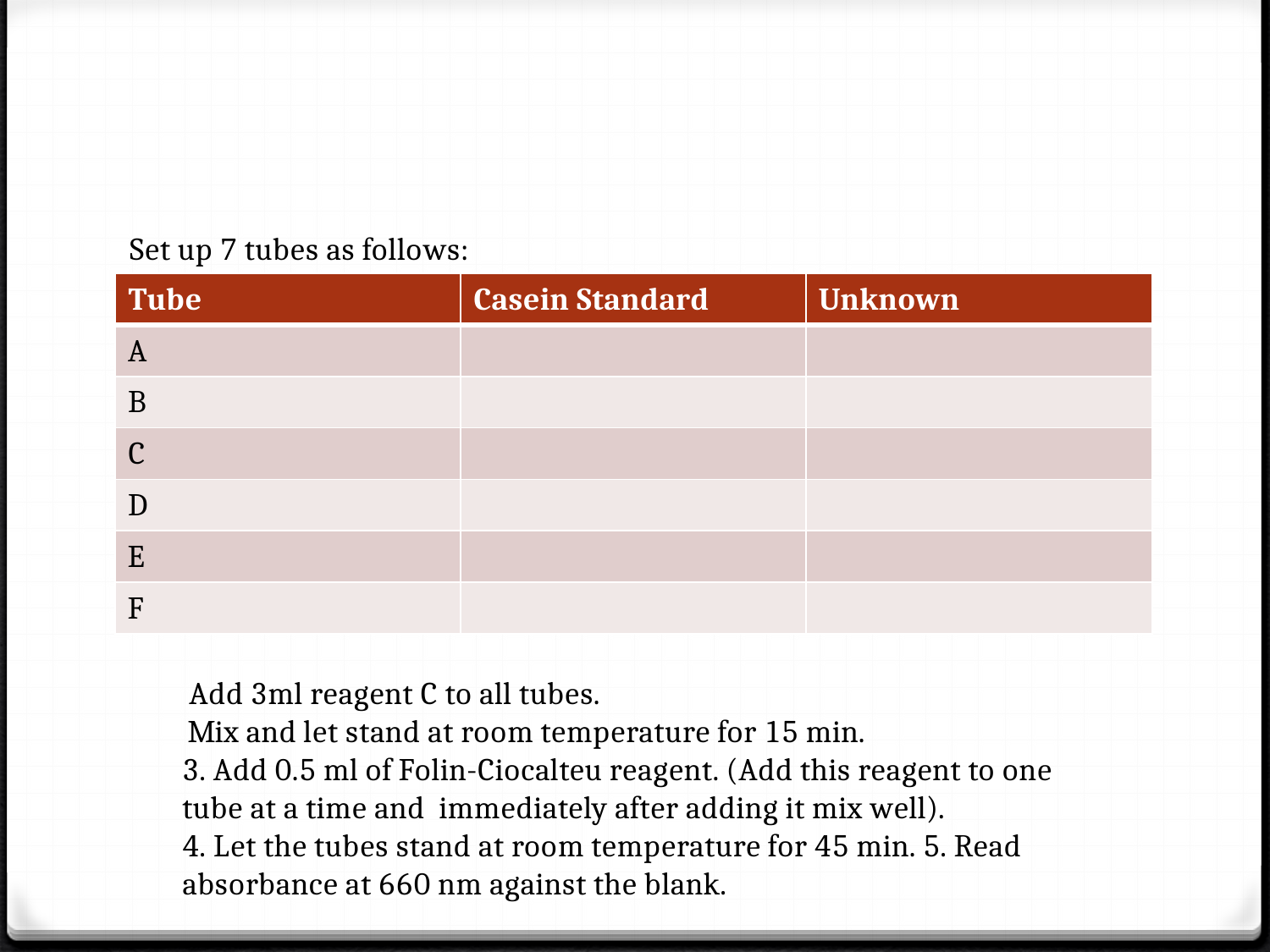

#
Set up 7 tubes as follows:
| Tube | Casein Standard | Unknown |
| --- | --- | --- |
| A |  |  |
| B |  |  |
| C |  |  |
| D |  |  |
| E |  |  |
| F |  |  |
 Add 3ml reagent C to all tubes.
 Mix and let stand at room temperature for 15 min.
3. Add 0.5 ml of Folin-Ciocalteu reagent. (Add this reagent to one tube at a time and  immediately after adding it mix well).
4. Let the tubes stand at room temperature for 45 min. 5. Read absorbance at 660 nm against the blank.